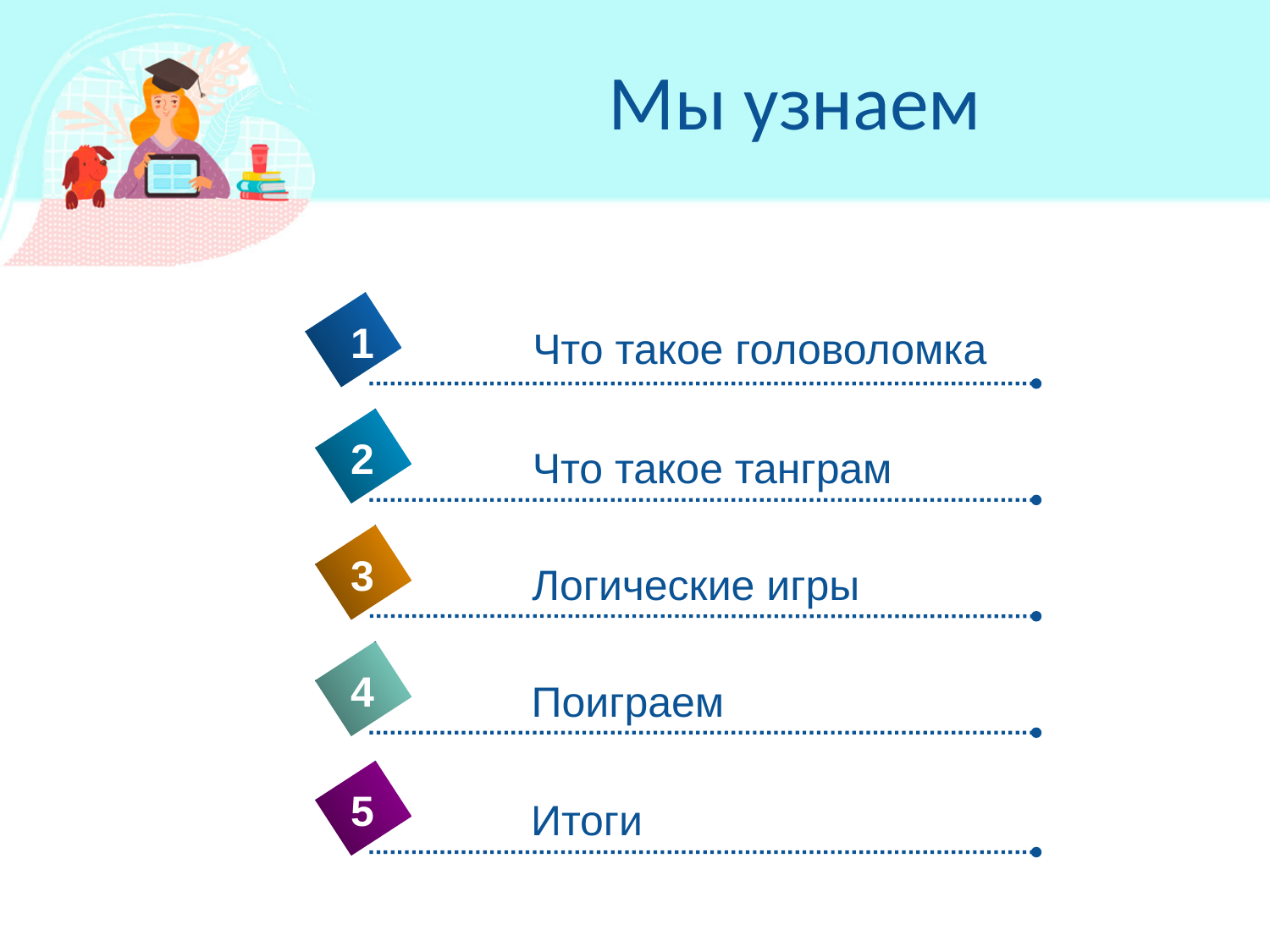

# Мы узнаем

1
Что такое головоломка

2
Что такое танграм

3
Логические игры

4
Поиграем

5
Итоги